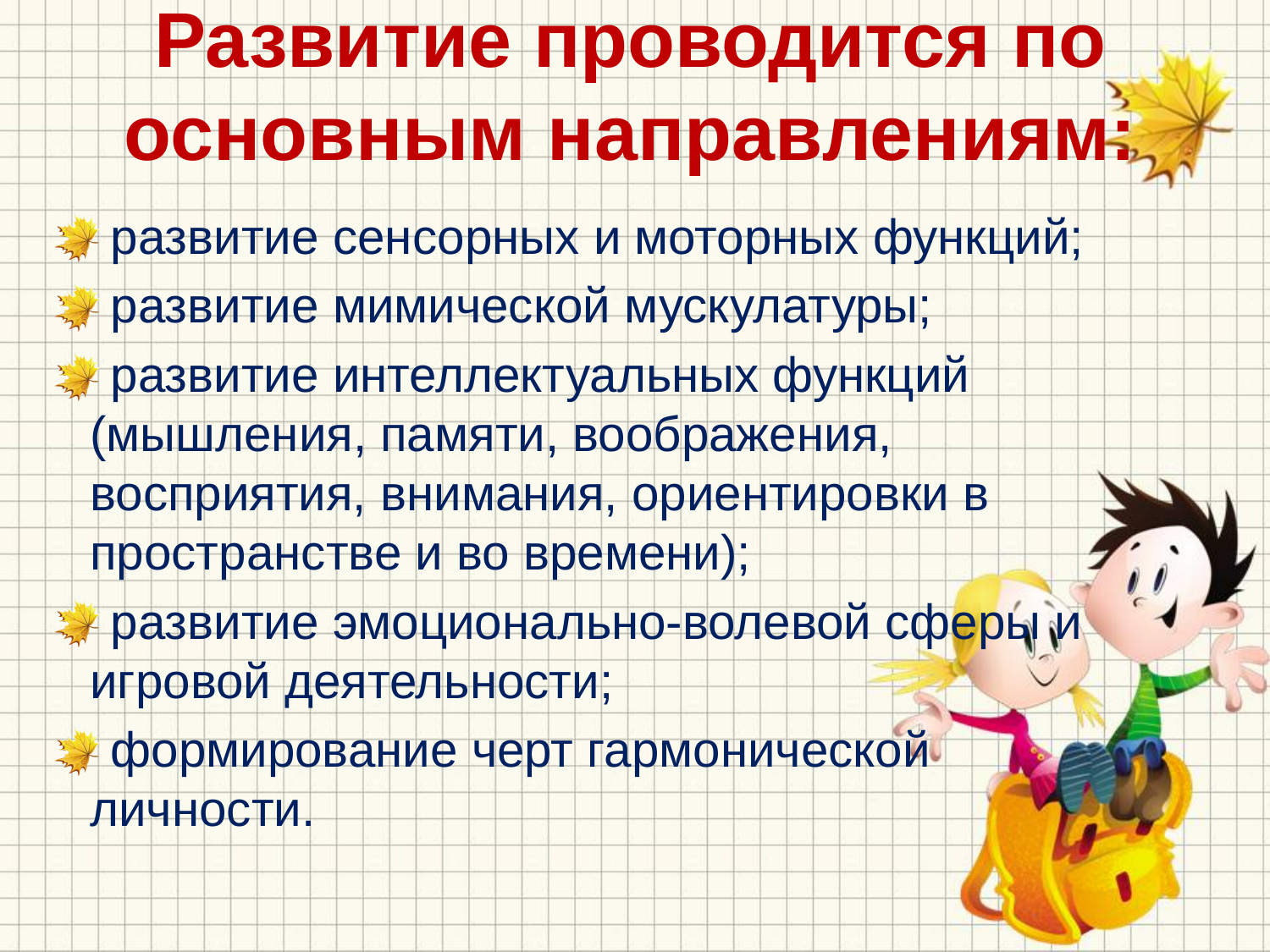

# Развитие проводится по основным направлениям:
развитие сенсорных и моторных функций;
развитие мимической мускулатуры;
развитие интеллектуальных функций (мышления, памяти, воображения, восприятия, внимания, ориентировки в пространстве и во времени);
развитие эмоционально-волевой сферы и игровой деятельности;
формирование черт гармонической личности.